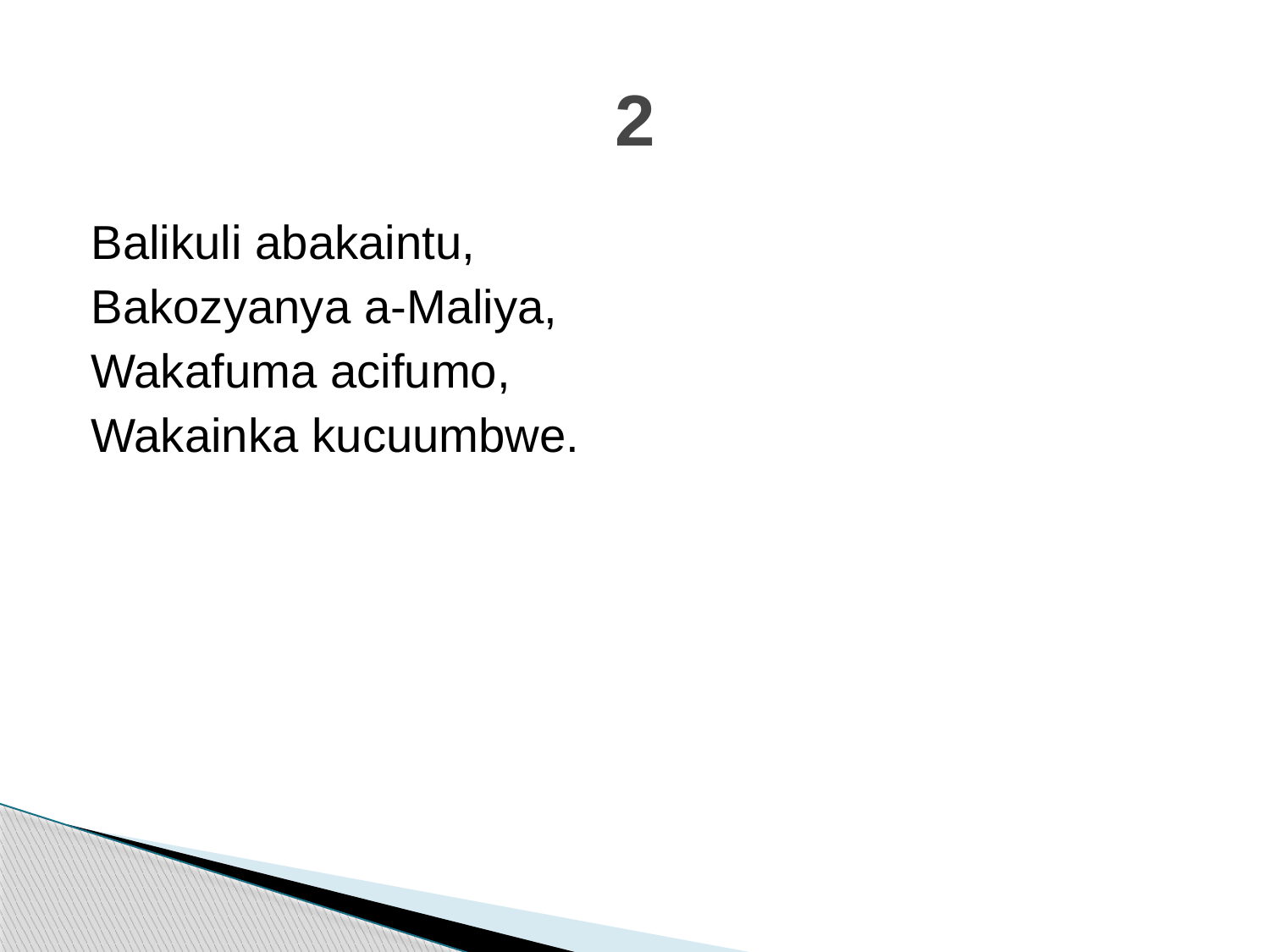

# 2
Balikuli abakaintu,
Bakozyanya a-Maliya,
Wakafuma acifumo,
Wakainka kucuumbwe.